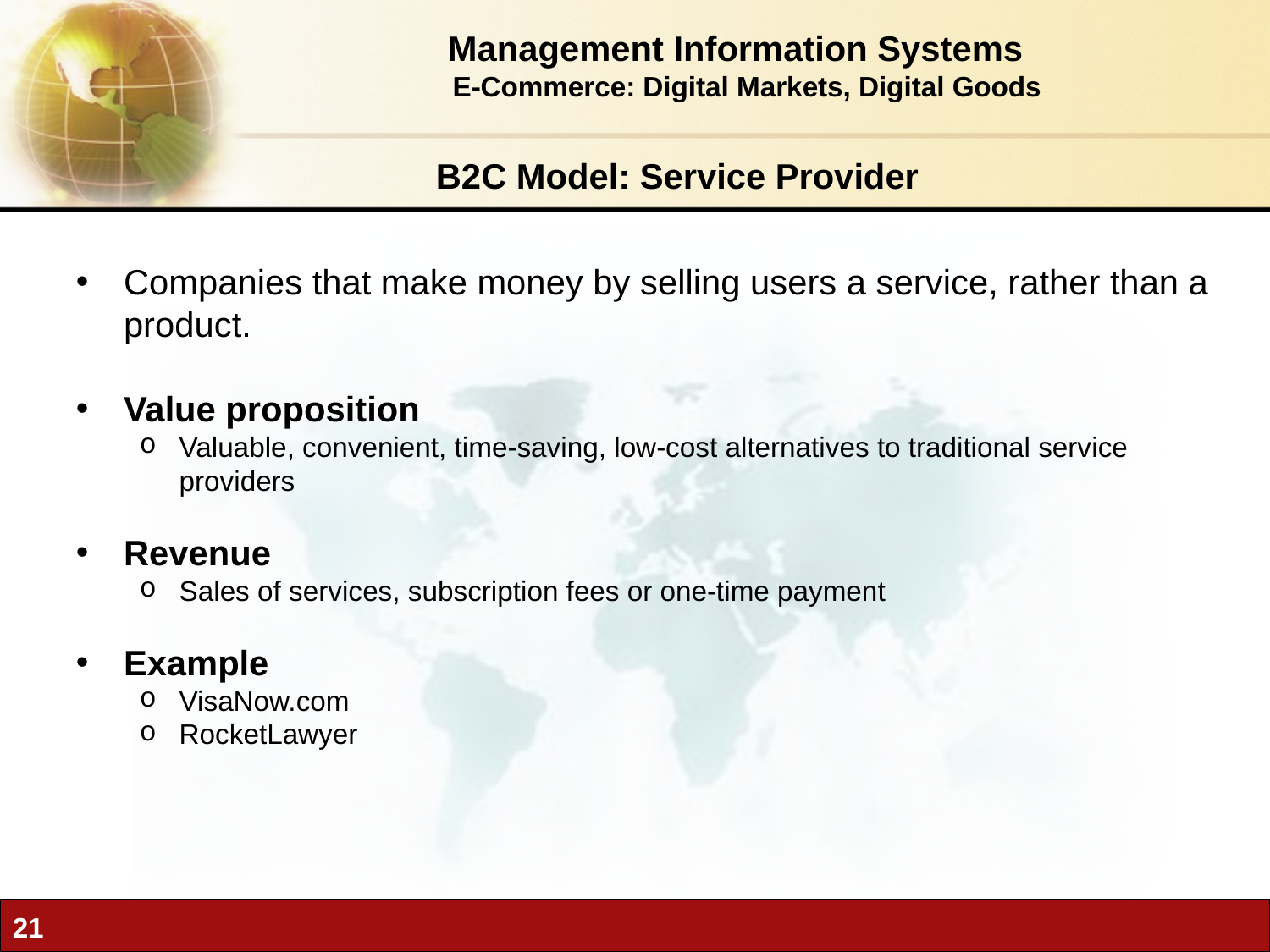

Management Information Systems
   E-Commerce: Digital Markets, Digital Goods
B2C Model: Service Provider
Companies that make money by selling users a service, rather than a product.

Value proposition
Valuable, convenient, time-saving, low-cost alternatives to traditional service providers

Revenue
Sales of services, subscription fees or one-time payment

Example
VisaNow.com
RocketLawyer